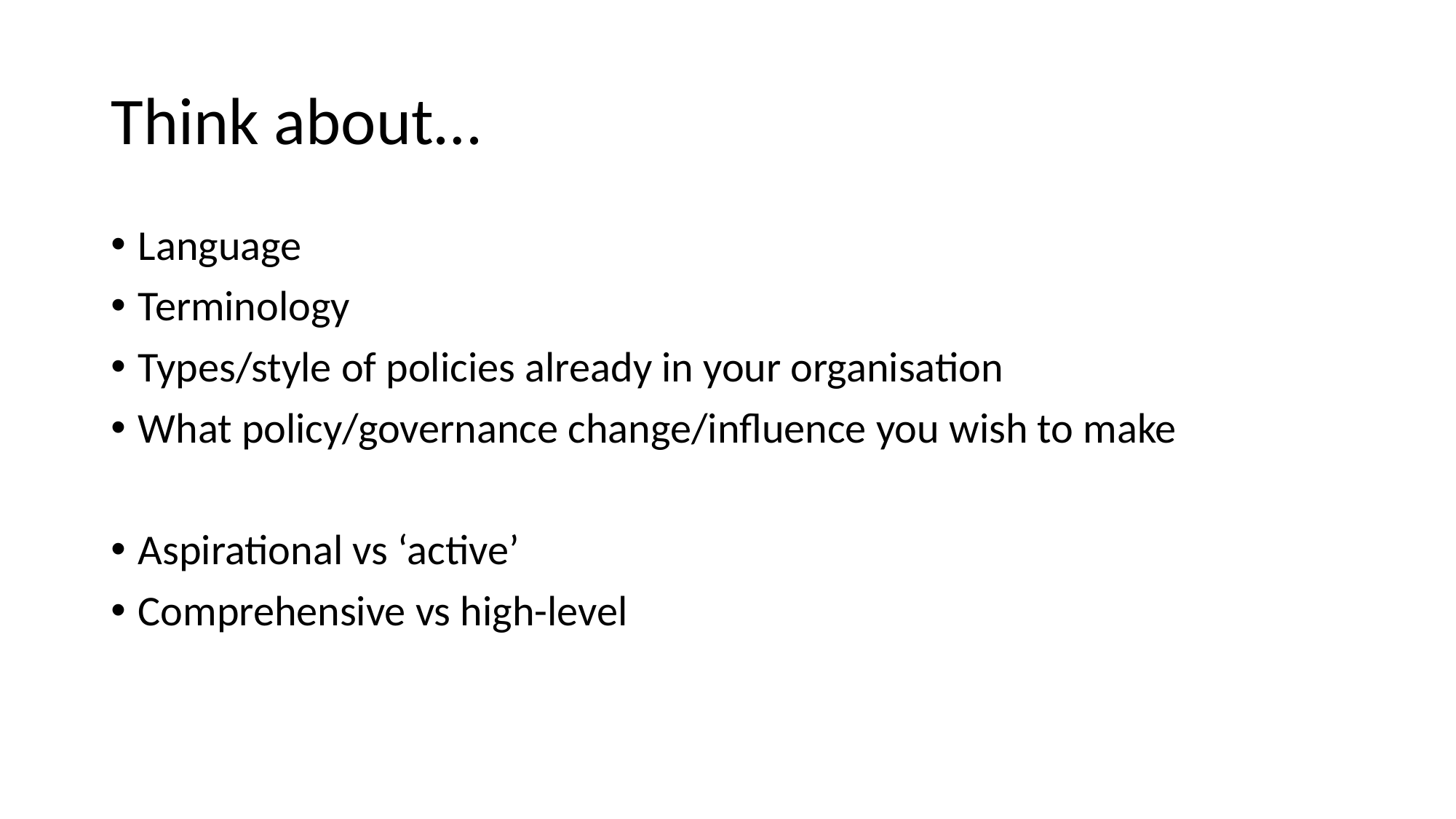

# Think about…
Language
Terminology
Types/style of policies already in your organisation
What policy/governance change/influence you wish to make

Aspirational vs ‘active’
Comprehensive vs high-level